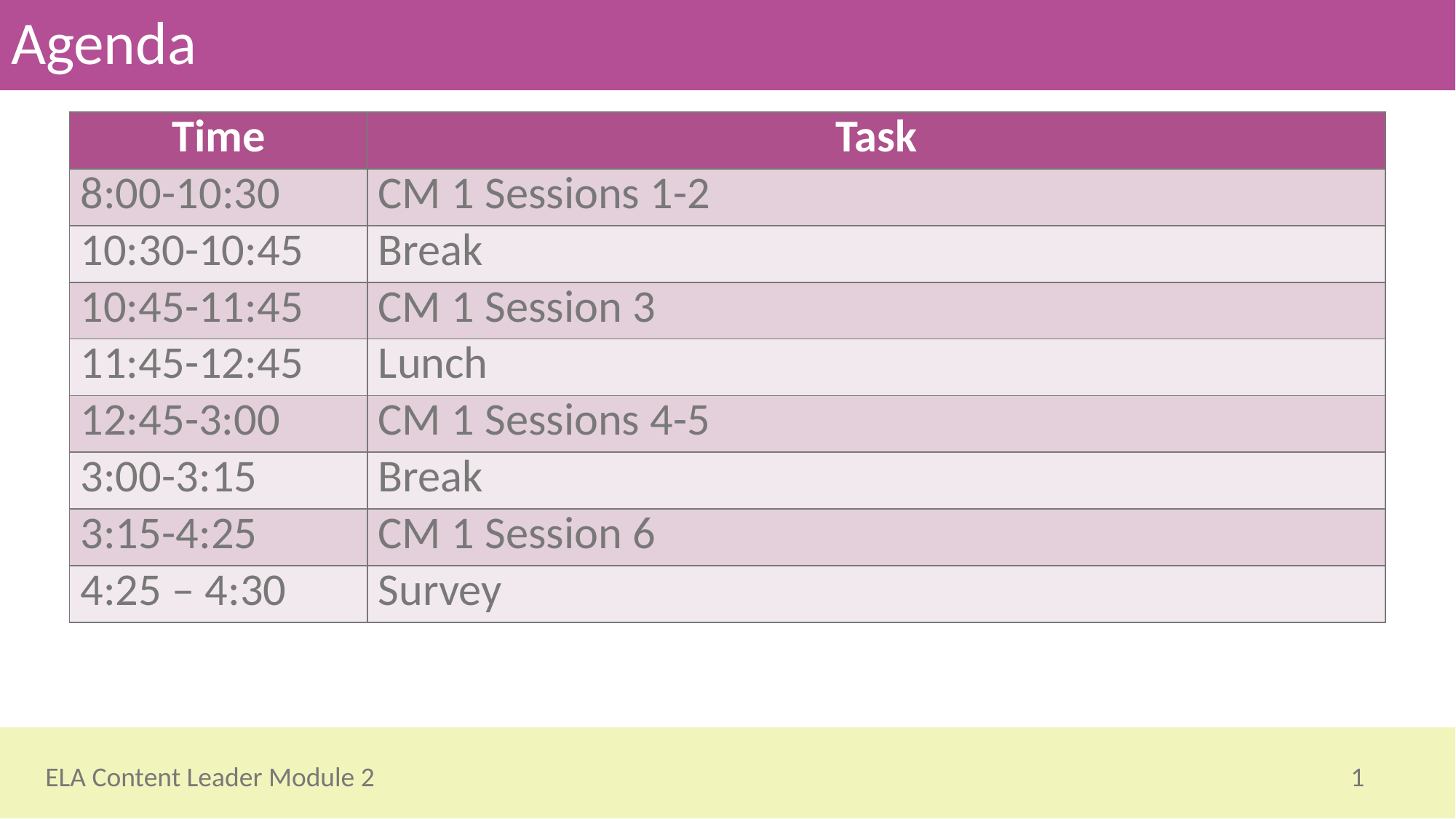

# Agenda
| Time | Task |
| --- | --- |
| 8:00-10:30 | CM 1 Sessions 1-2 |
| 10:30-10:45 | Break |
| 10:45-11:45 | CM 1 Session 3 |
| 11:45-12:45 | Lunch |
| 12:45-3:00 | CM 1 Sessions 4-5 |
| 3:00-3:15 | Break |
| 3:15-4:25 | CM 1 Session 6 |
| 4:25 – 4:30 | Survey |
1